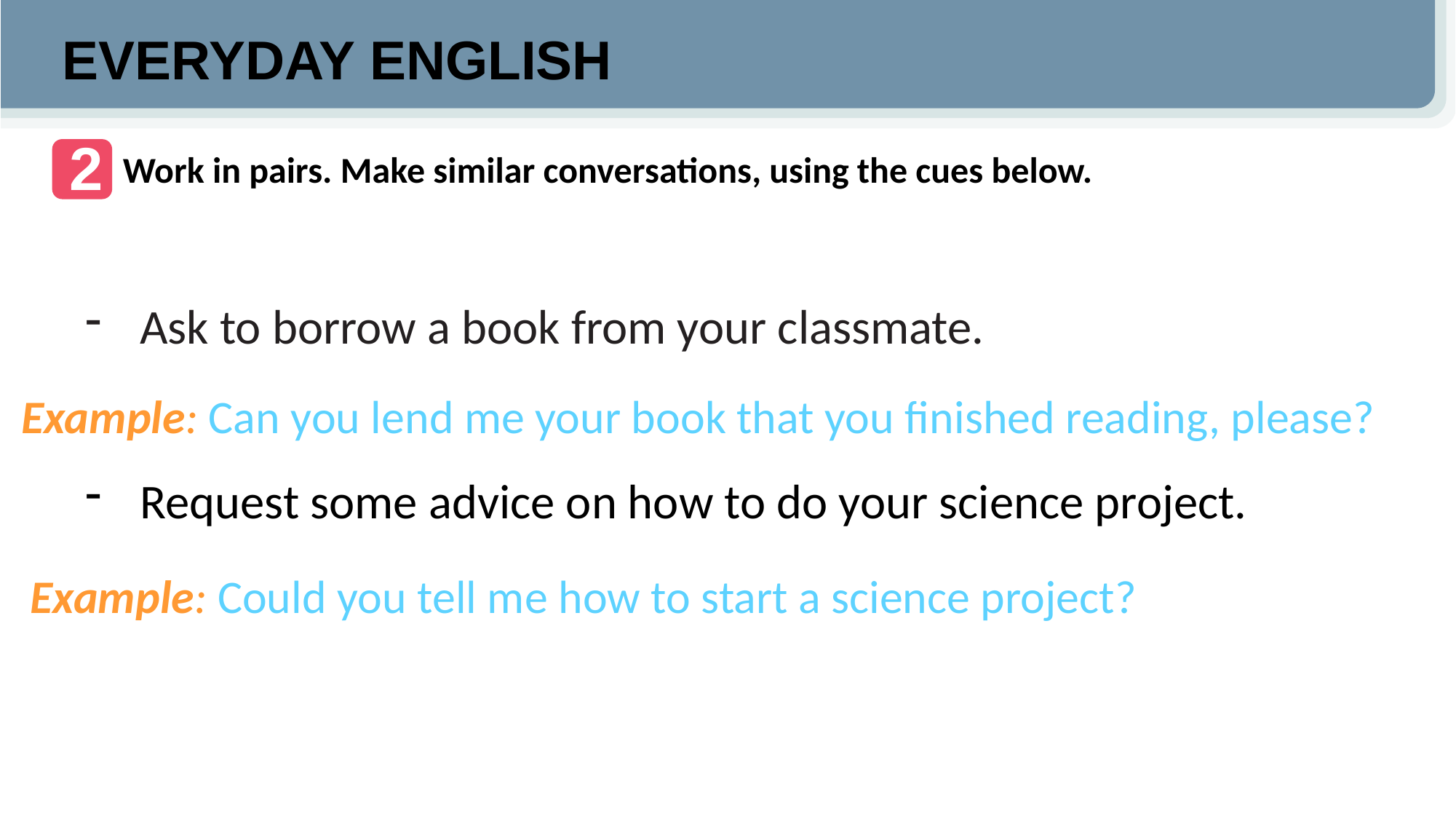

EVERYDAY ENGLISH
2

Work in pairs. Make similar conversations, using the cues below.
Ask to borrow a book from your classmate.

Request some advice on how to do your science project.
Example: Can you lend me your book that you finished reading, please?
Example: Could you tell me how to start a science project?